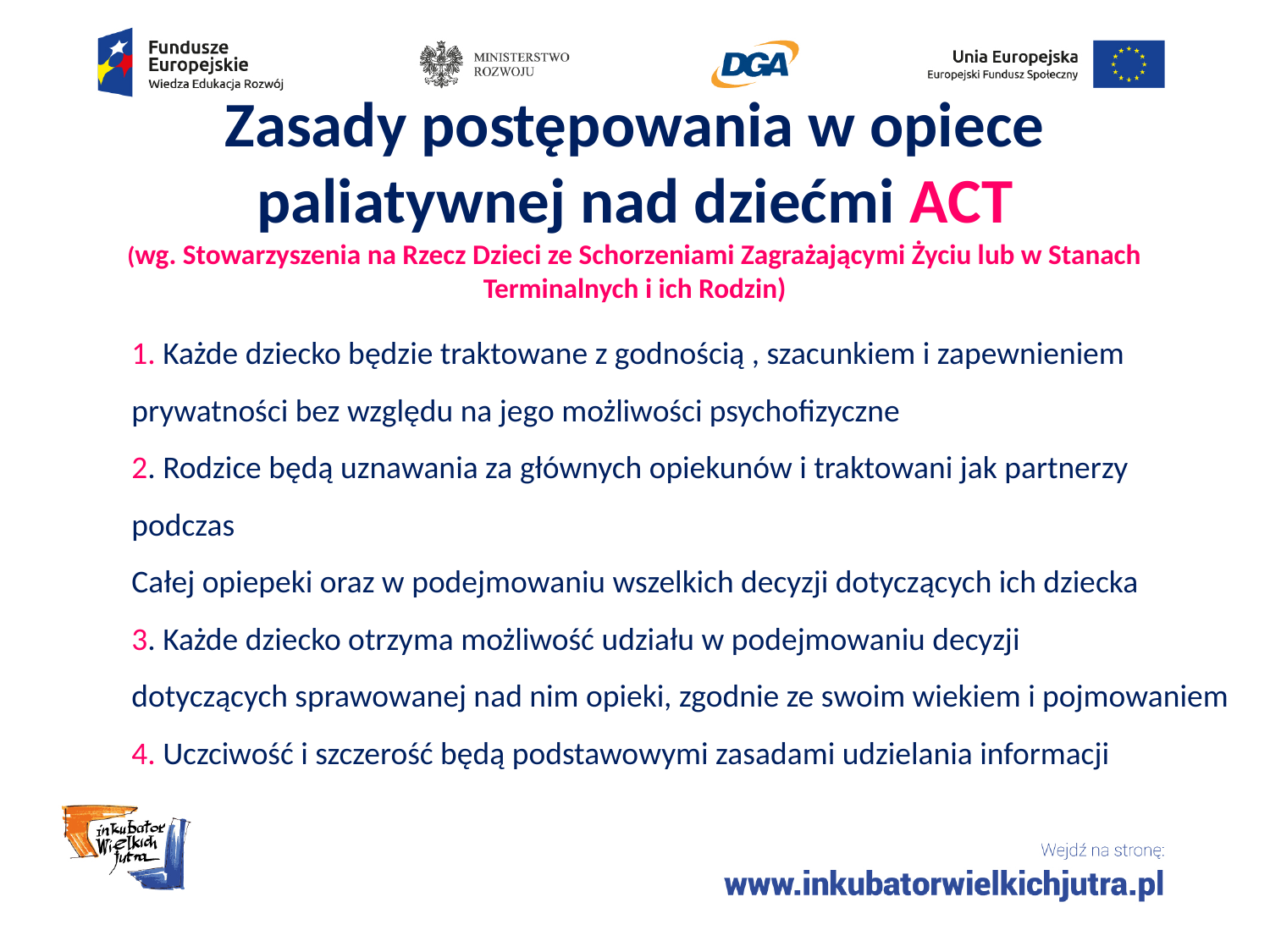

# Zasady postępowania w opiece paliatywnej nad dziećmi ACT (wg. Stowarzyszenia na Rzecz Dzieci ze Schorzeniami Zagrażającymi Życiu lub w Stanach Terminalnych i ich Rodzin)
1. Każde dziecko będzie traktowane z godnością , szacunkiem i zapewnieniem
prywatności bez względu na jego możliwości psychofizyczne
2. Rodzice będą uznawania za głównych opiekunów i traktowani jak partnerzy
podczas
Całej opiepeki oraz w podejmowaniu wszelkich decyzji dotyczących ich dziecka
3. Każde dziecko otrzyma możliwość udziału w podejmowaniu decyzji
dotyczących sprawowanej nad nim opieki, zgodnie ze swoim wiekiem i pojmowaniem
4. Uczciwość i szczerość będą podstawowymi zasadami udzielania informacji